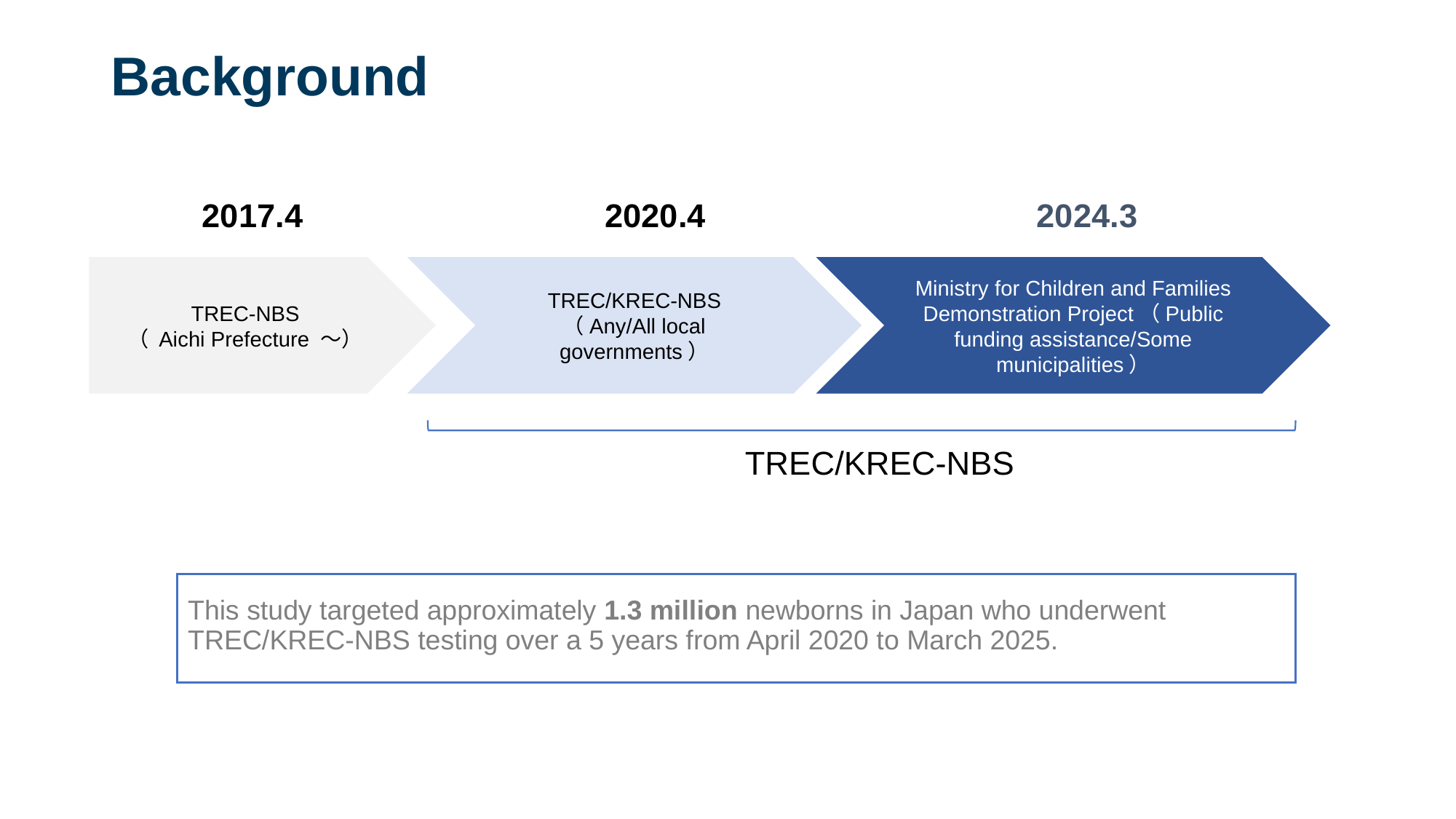

# Background
2017.4
2020.4
2024.3
TREC-NBS
（ Aichi Prefecture ～）
Ministry for Children and Families Demonstration Project（Public funding assistance/Some municipalities）
TREC/KREC-NBS
（Any/All local governments）
TREC/KREC-NBS

This study targeted approximately 1.3 million newborns in Japan who underwent TREC/KREC-NBS testing over a 5 years from April 2020 to March 2025.